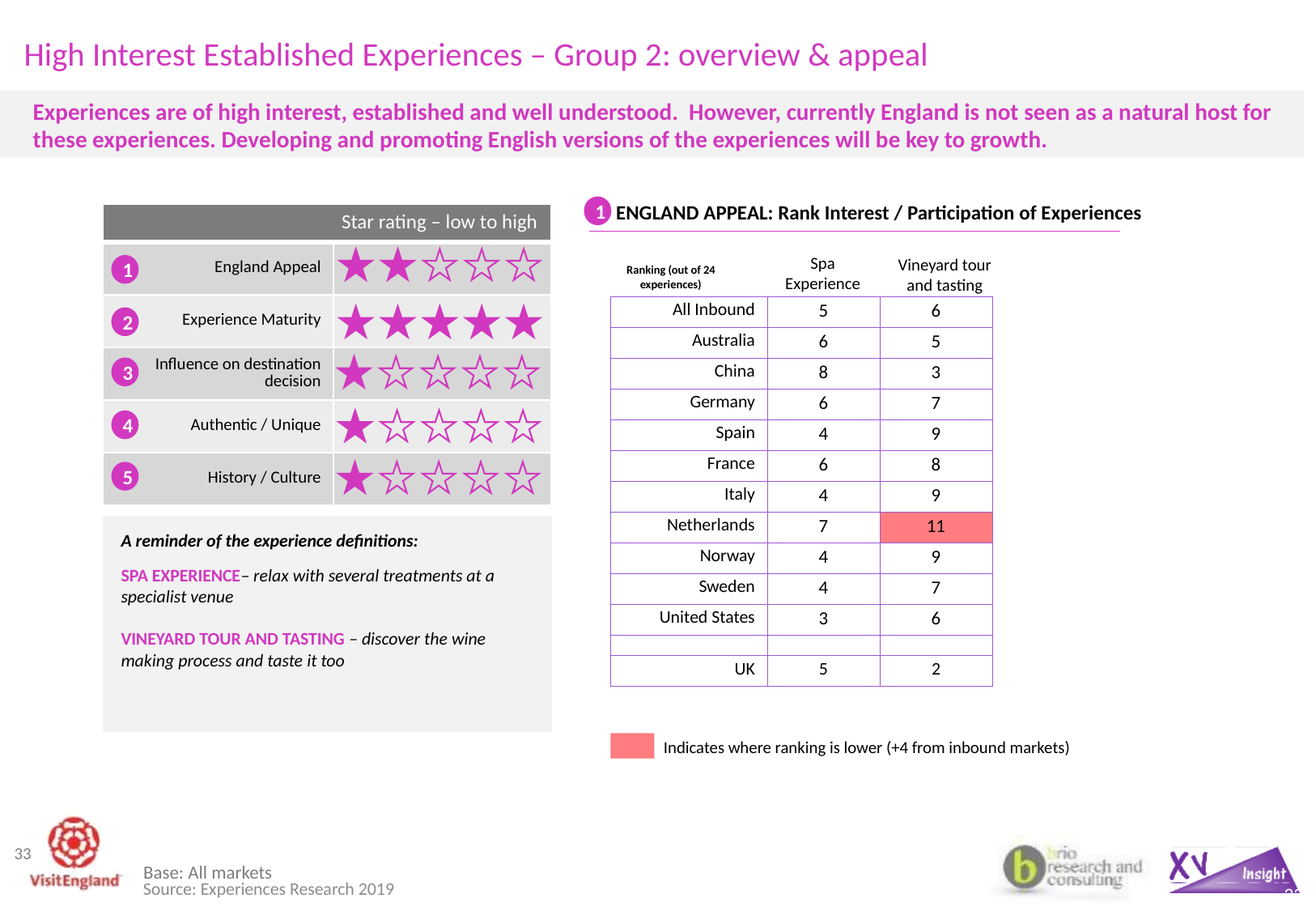

# High Interest Established Experiences – Group 2: overview & appeal

Experiences are of high interest, established and well understood.  However, currently England is not seen as a natural host for these experiences. Developing and promoting English versions of the experiences will be key to growth.
ENGLAND APPEAL: Rank Interest / Participation of Experiences
1
Star rating – low to high
|  |  |
| --- | --- |
| England Appeal |  |
| Experience Maturity |  |
| Influence on destination decision |  |
| Authentic / Unique |  |
| History / Culture |  |
Spa Experience
Vineyard tour and tasting

1
Ranking (out of 24 experiences)
| All Inbound | 5 | 6 |
| --- | --- | --- |
| Australia | 6 | 5 |
| China | 8 | 3 |
| Germany | 6 | 7 |
| Spain | 4 | 9 |
| France | 6 | 8 |
| Italy | 4 | 9 |
| Netherlands | 7 | 11 |
| Norway | 4 | 9 |
| Sweden | 4 | 7 |
| United States | 3 | 6 |
|  |  |  |
| UK | 5 | 2 |

2

3
4

5

A reminder of the experience definitions:

SPA EXPERIENCE– relax with several treatments at a specialist venue

VINEYARD TOUR AND TASTING – discover the wine making process and taste it too

Indicates where ranking is lower (+4 from inbound markets)

33
Base: All markets
33